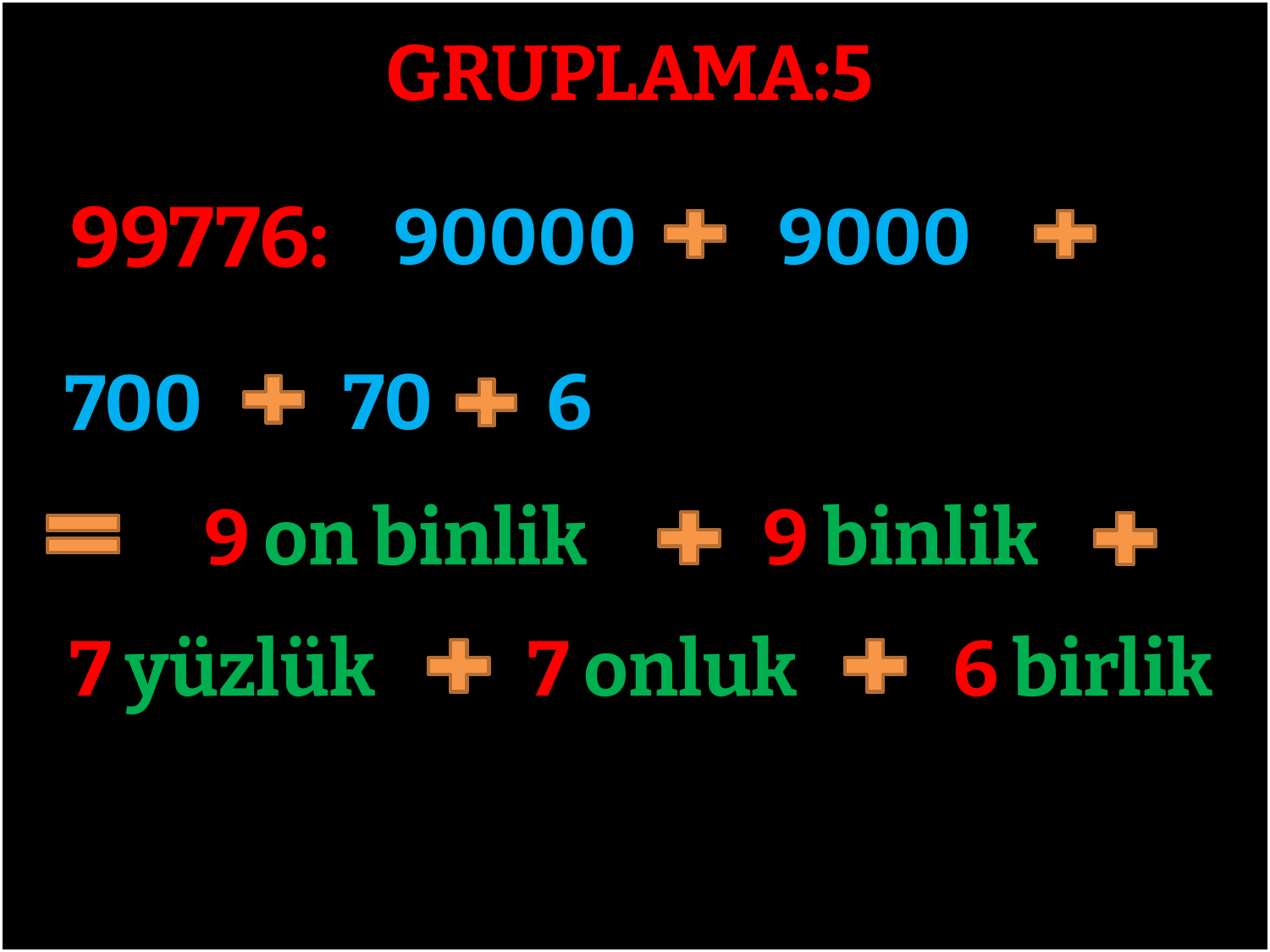

GRUPLAMA:5
#
99776:
9000
90000

6
70
700

9 on binlik
9 binlik

6 birlik
7 onluk
7 yüzlük